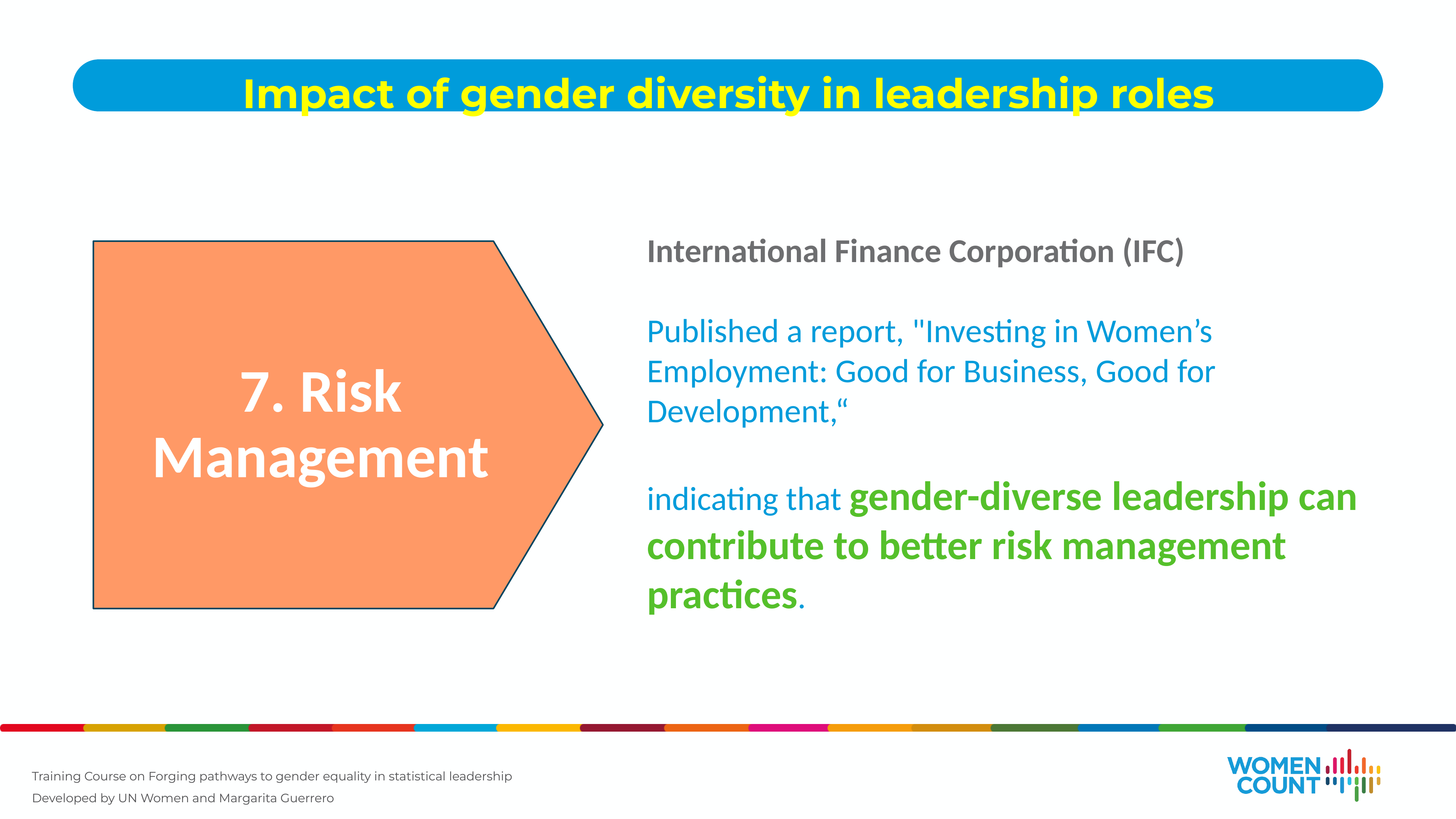

Impact of gender diversity in leadership roles
International Finance Corporation (IFC)

Published a report, "Investing in Women’s Employment: Good for Business, Good for Development,“

indicating that gender-diverse leadership can contribute to better risk management practices.
7. Risk Management
Training Course on Forging pathways to gender equality in statistical leadership
Developed by UN Women and Margarita Guerrero